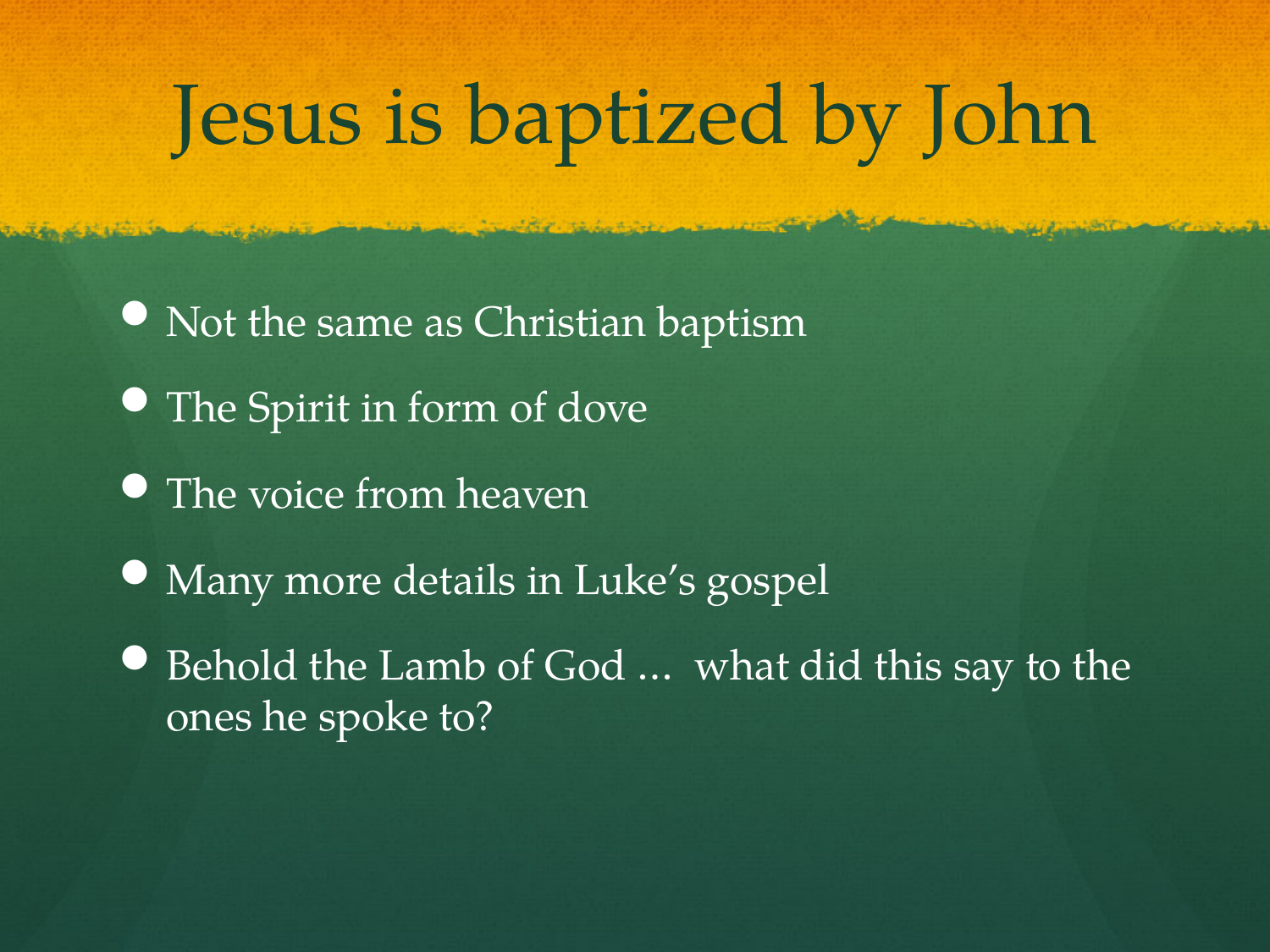

# Jesus is baptized by John
Not the same as Christian baptism
The Spirit in form of dove
The voice from heaven
Many more details in Luke’s gospel
Behold the Lamb of God …  what did this say to the ones he spoke to?